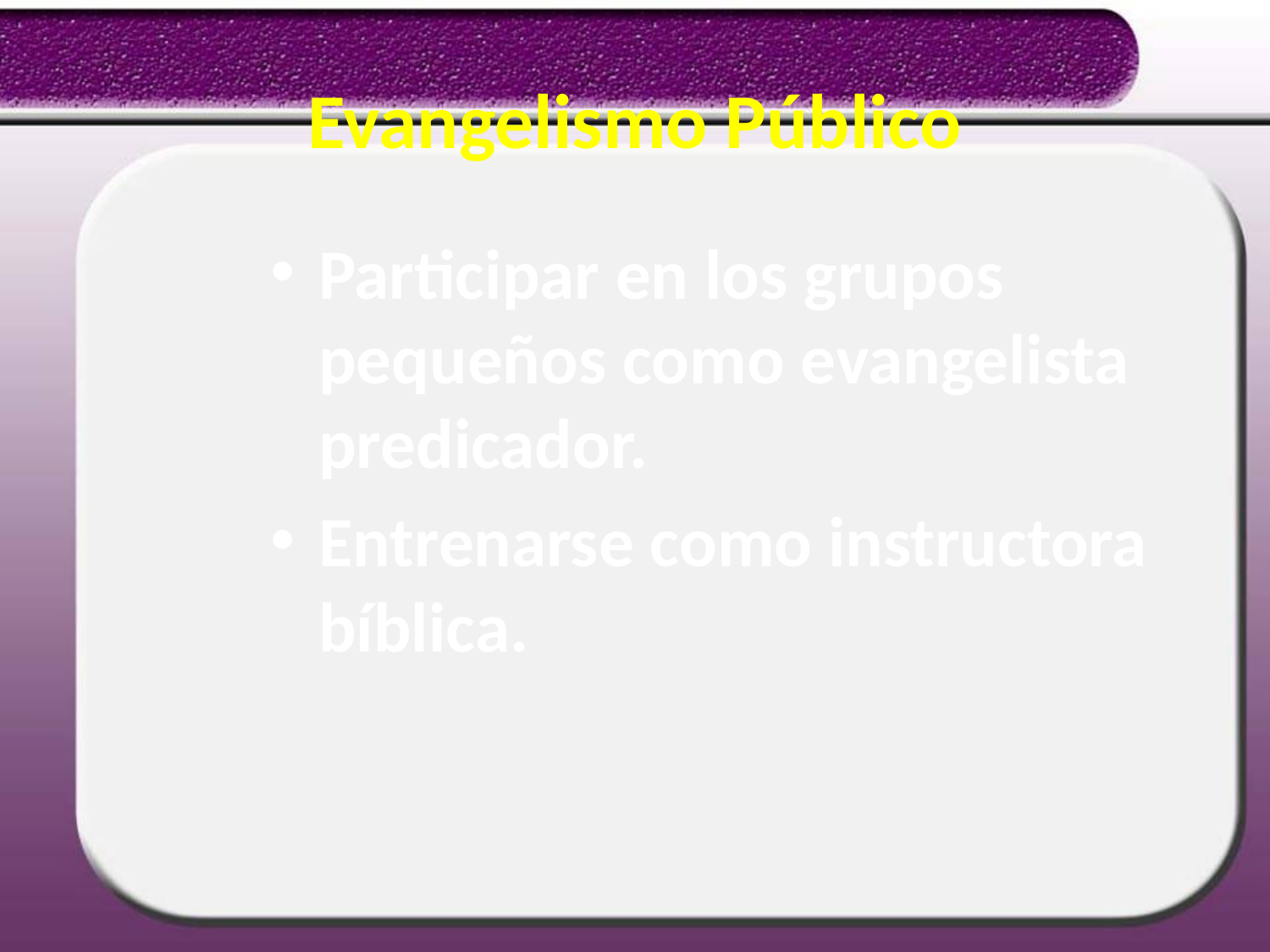

# Evangelismo Público
Participar en los grupos pequeños como evangelista predicador.
Entrenarse como instructora bíblica.